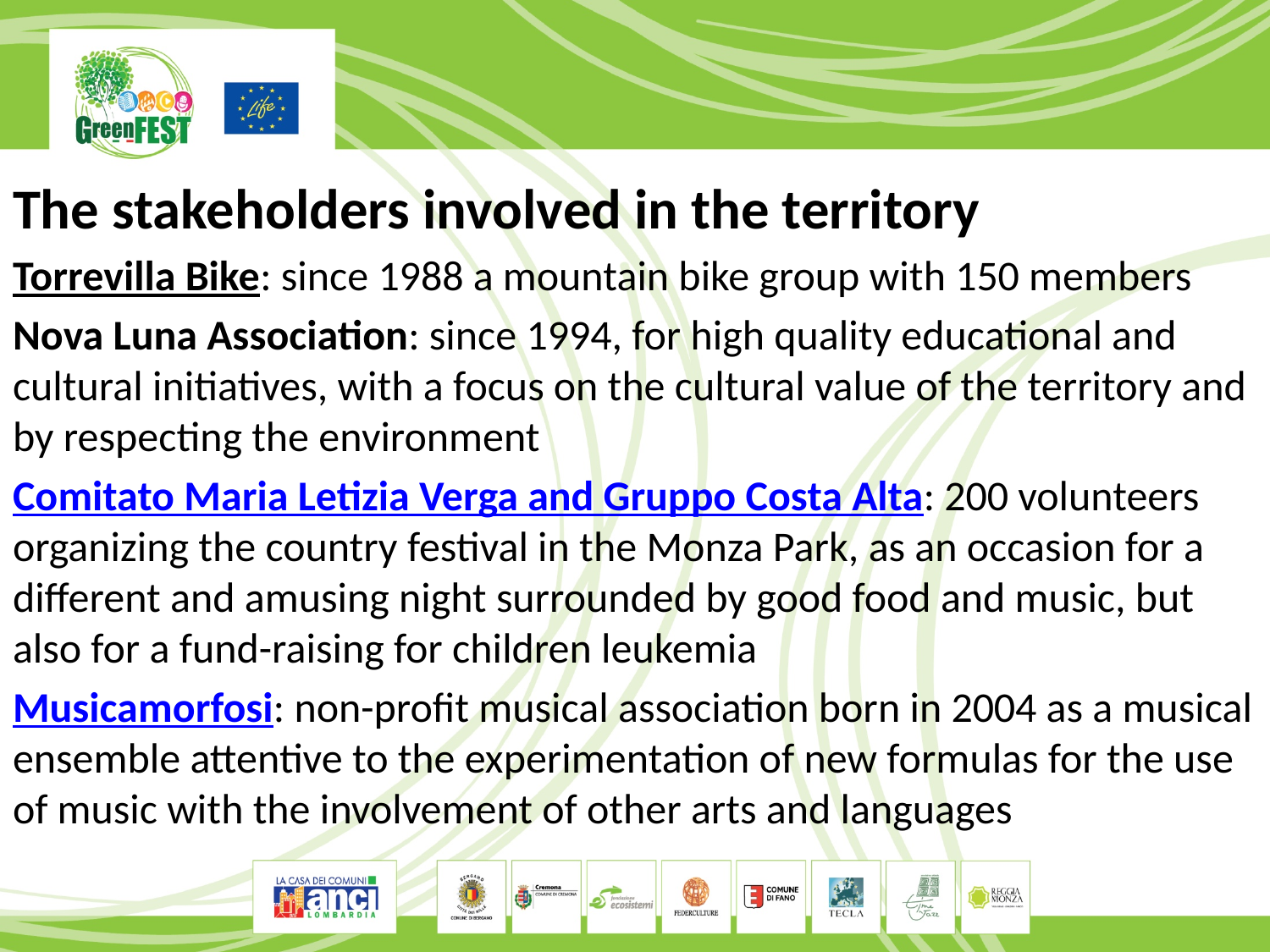

The stakeholders involved in the territory
Torrevilla Bike: since 1988 a mountain bike group with 150 members
Nova Luna Association: since 1994, for high quality educational and cultural initiatives, with a focus on the cultural value of the territory and by respecting the environment
Comitato Maria Letizia Verga and Gruppo Costa Alta: 200 volunteers organizing the country festival in the Monza Park, as an occasion for a different and amusing night surrounded by good food and music, but also for a fund-raising for children leukemia
Musicamorfosi: non-profit musical association born in 2004 as a musical ensemble attentive to the experimentation of new formulas for the use of music with the involvement of other arts and languages